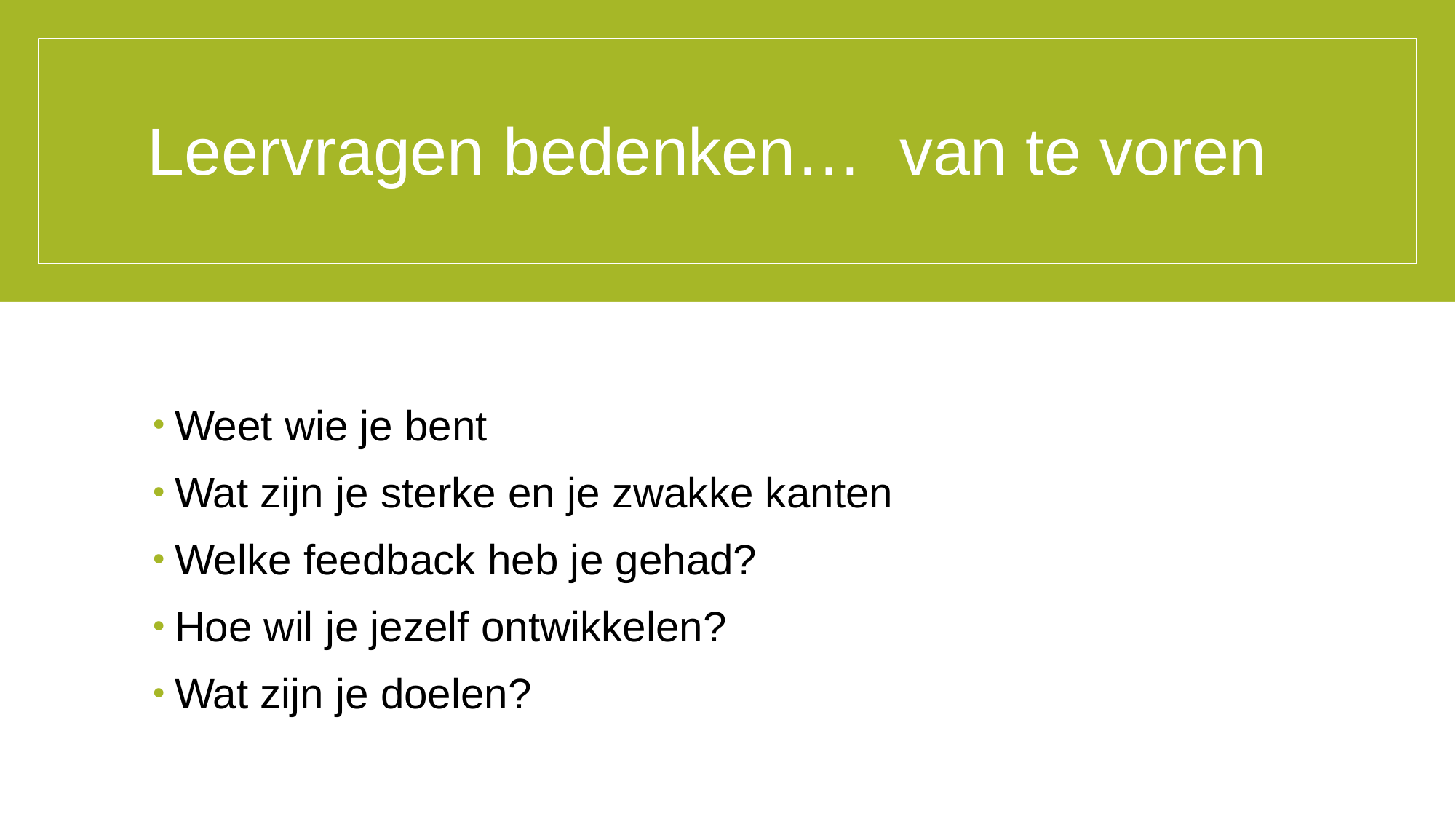

# Leervragen bedenken…  van te voren

Weet wie je bent
Wat zijn je sterke en je zwakke kanten
Welke feedback heb je gehad?
Hoe wil je jezelf ontwikkelen?
Wat zijn je doelen?